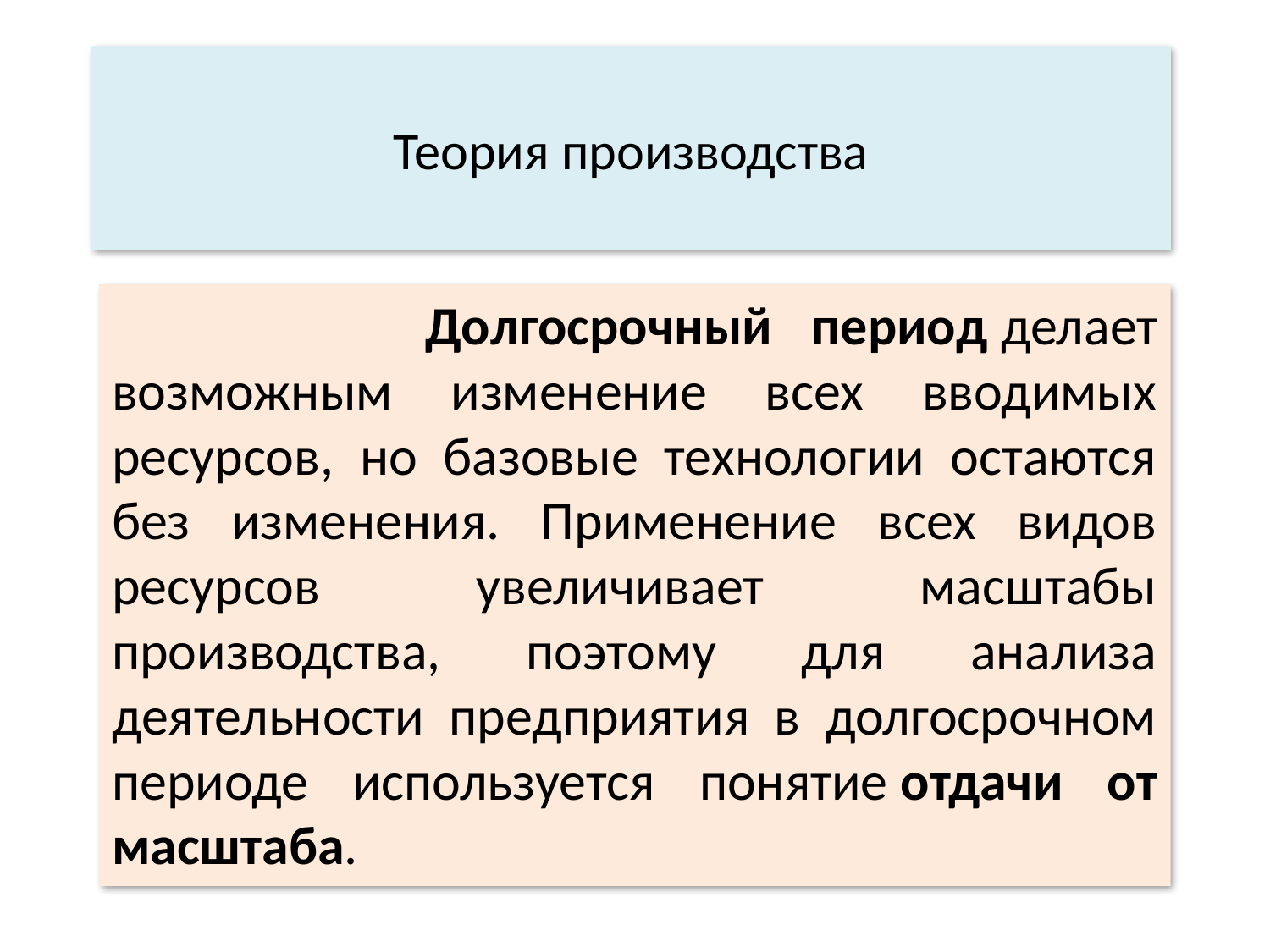

# Теория производства
        Долгосрочный период делает возможным изменение всех вводимых ресурсов, но базовые технологии остаются без изменения. Применение всех видов ресурсов увеличивает масштабы производства, поэтому для анализа деятельности предприятия в долгосрочном периоде используется понятие отдачи от масштаба.